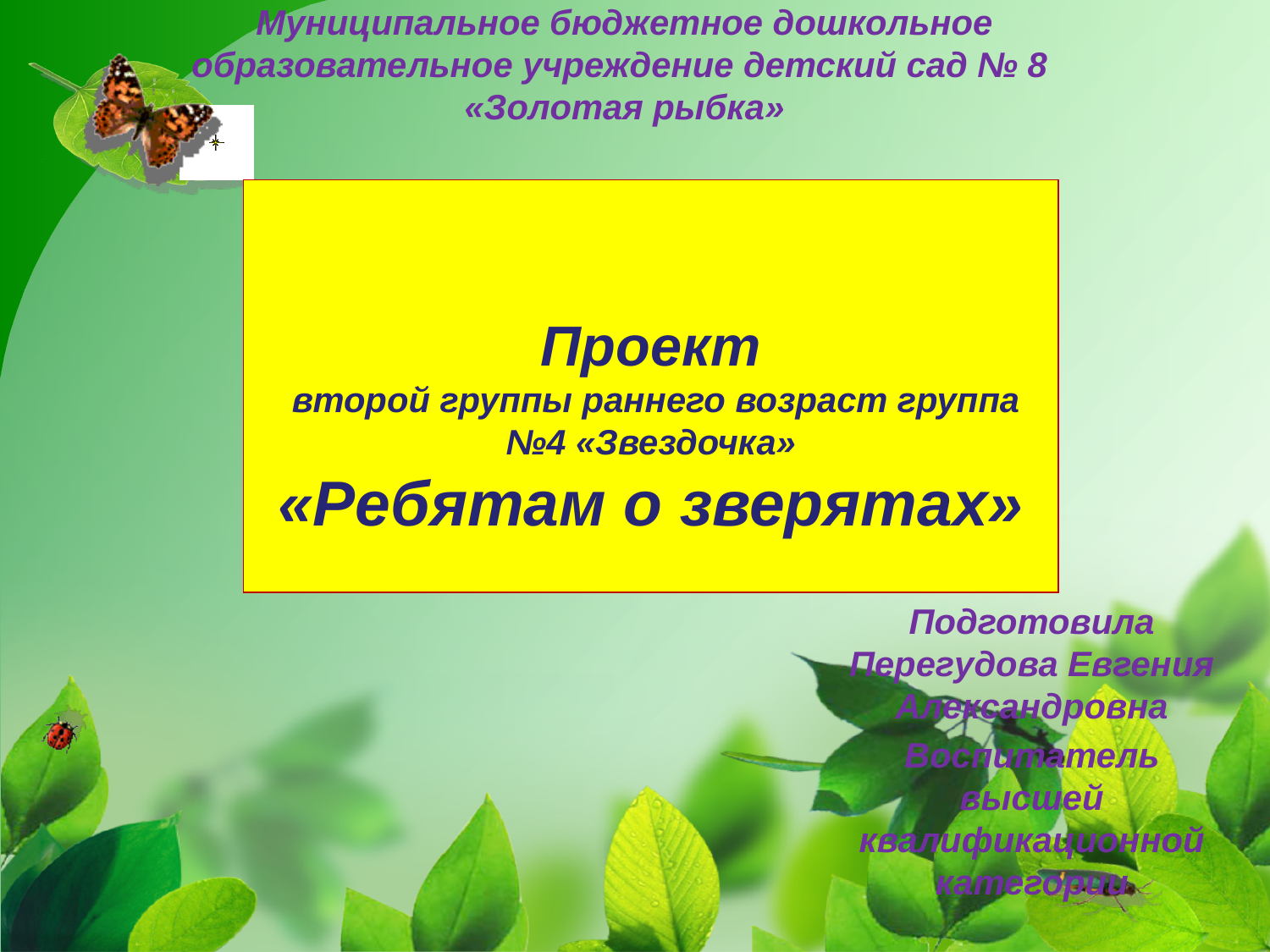

# Муниципальное бюджетное дошкольное образовательное учреждение детский сад № 8 «Золотая рыбка»

Проект
 второй группы раннего возраст группа №4 «Звездочка»
«Ребятам о зверятах»
Подготовила Перегудова Евгения Александровна
Воспитатель
высшей квалификационной категории